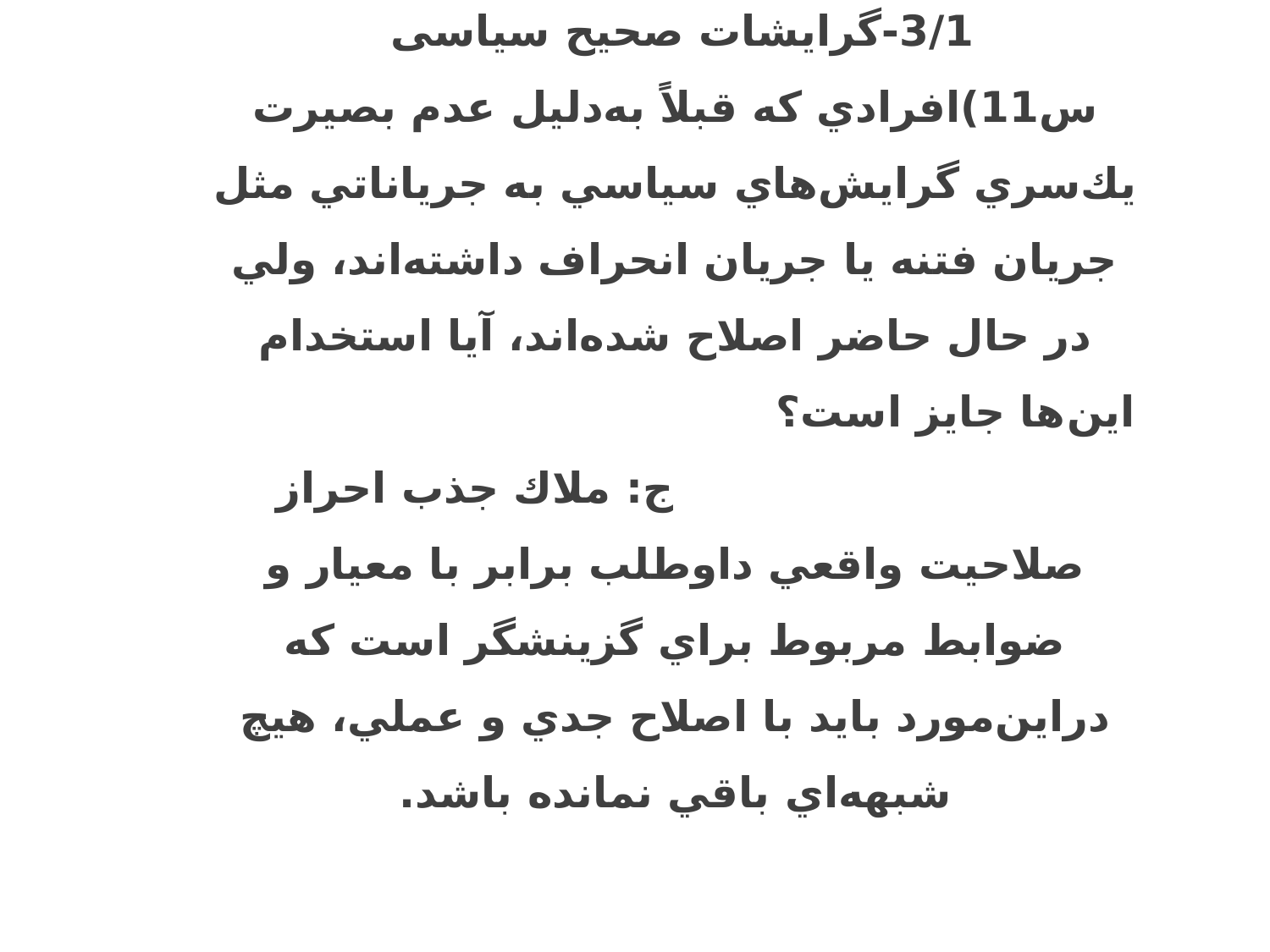

3/1-گرایشات صحیح سیاسی
س11)افرادي كه قبلاً به‌دليل عدم بصيرت يك‌سري گرايش‌هاي سياسي به جرياناتي مثل جريان فتنه يا جريان انحراف داشته‌اند، ولي در حال حاضر اصلاح شده‌اند، آيا استخدام اين‌ها جايز است؟                                                                  ج: ملاك جذب احراز صلاحيت واقعي داوطلب برابر با معيار و ضوابط مربوط براي گزينشگر است كه دراين‌مورد بايد با اصلاح جدي و عملي، هيچ شبهه‌اي باقي نمانده باشد.